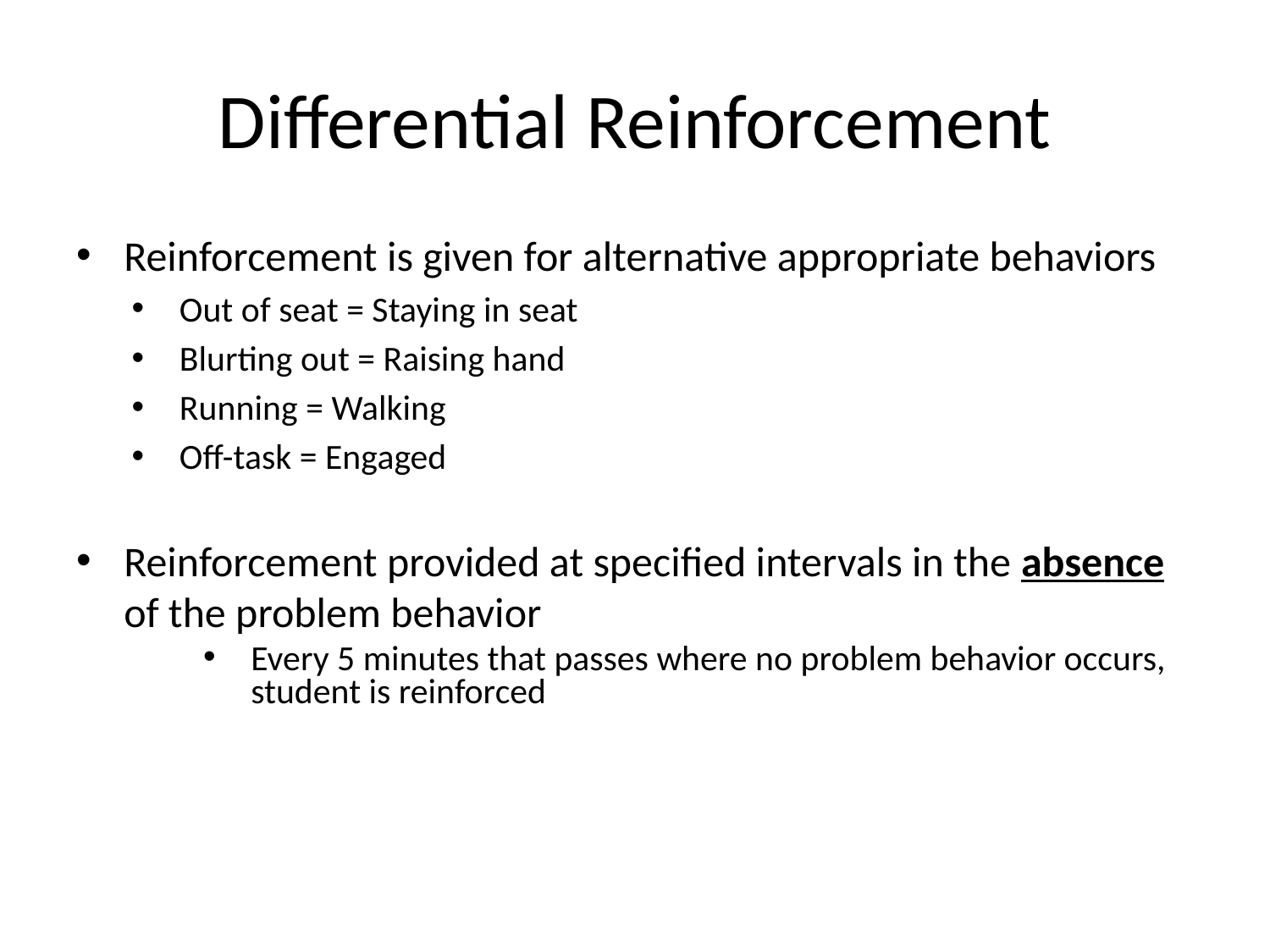

# Differential Reinforcement
Reinforcement is given for alternative appropriate behaviors
Out of seat = Staying in seat
Blurting out = Raising hand
Running = Walking
Off-task = Engaged

Reinforcement provided at specified intervals in the absence of the problem behavior
Every 5 minutes that passes where no problem behavior occurs, student is reinforced